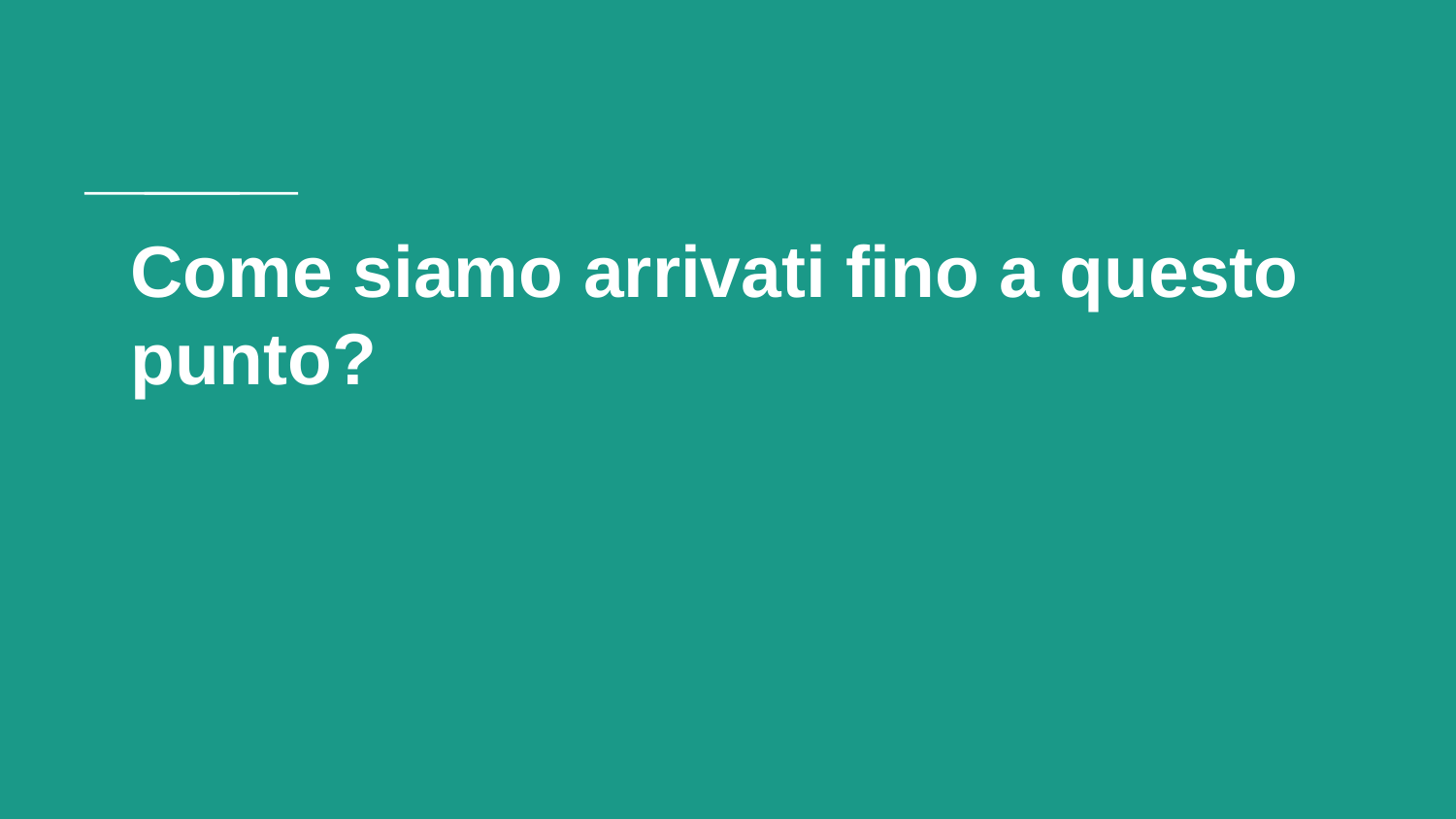

# Come siamo arrivati fino a questo punto?